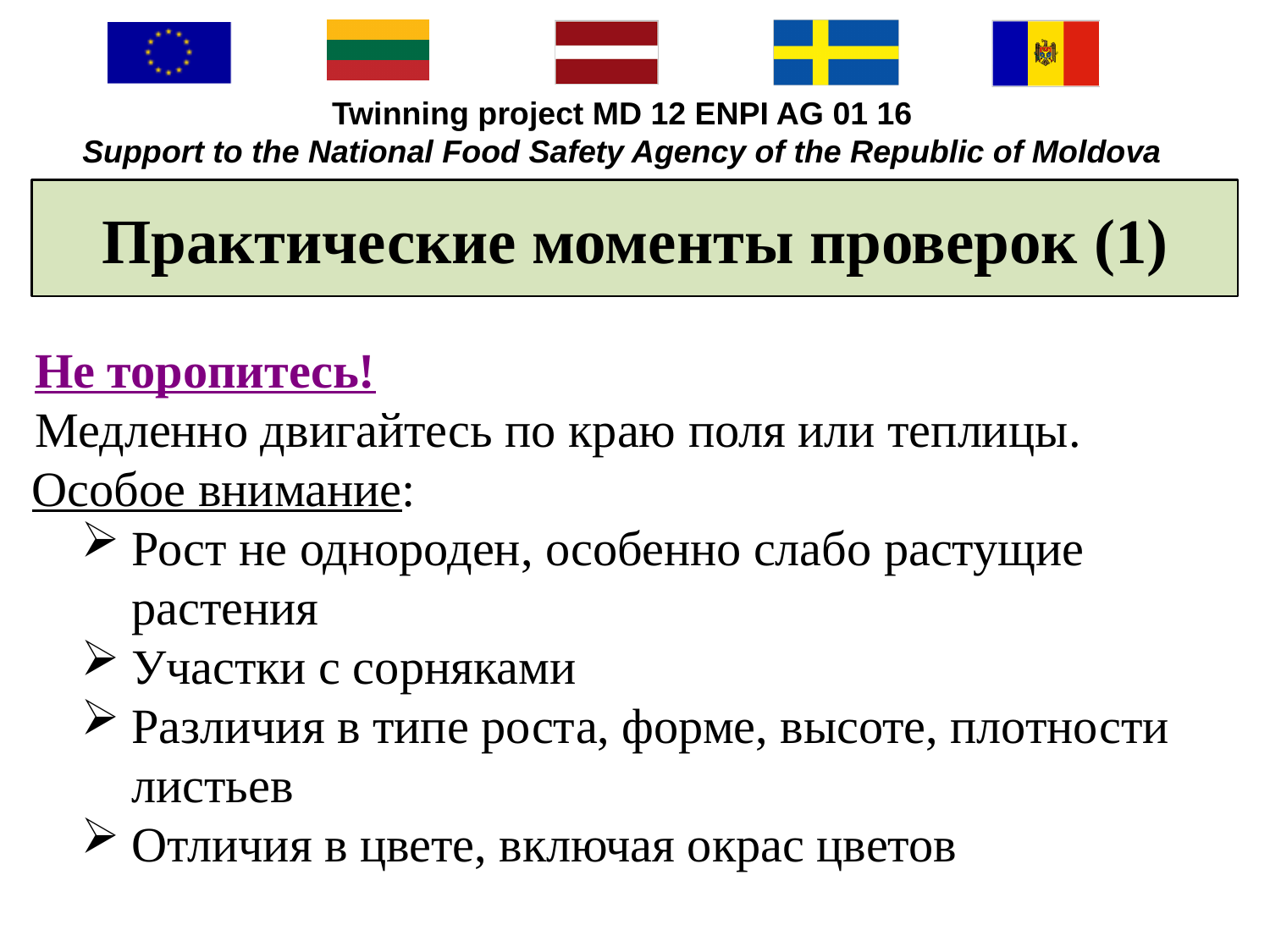

# Практические моменты проверок (1)
Не торопитесь!
Медленно двигайтесь по краю поля или теплицы. Особое внимание:
Рост не однороден, особенно слабо растущие растения
Участки с сорняками
Различия в типе роста, форме, высоте, плотности листьев
Отличия в цвете, включая окрас цветов